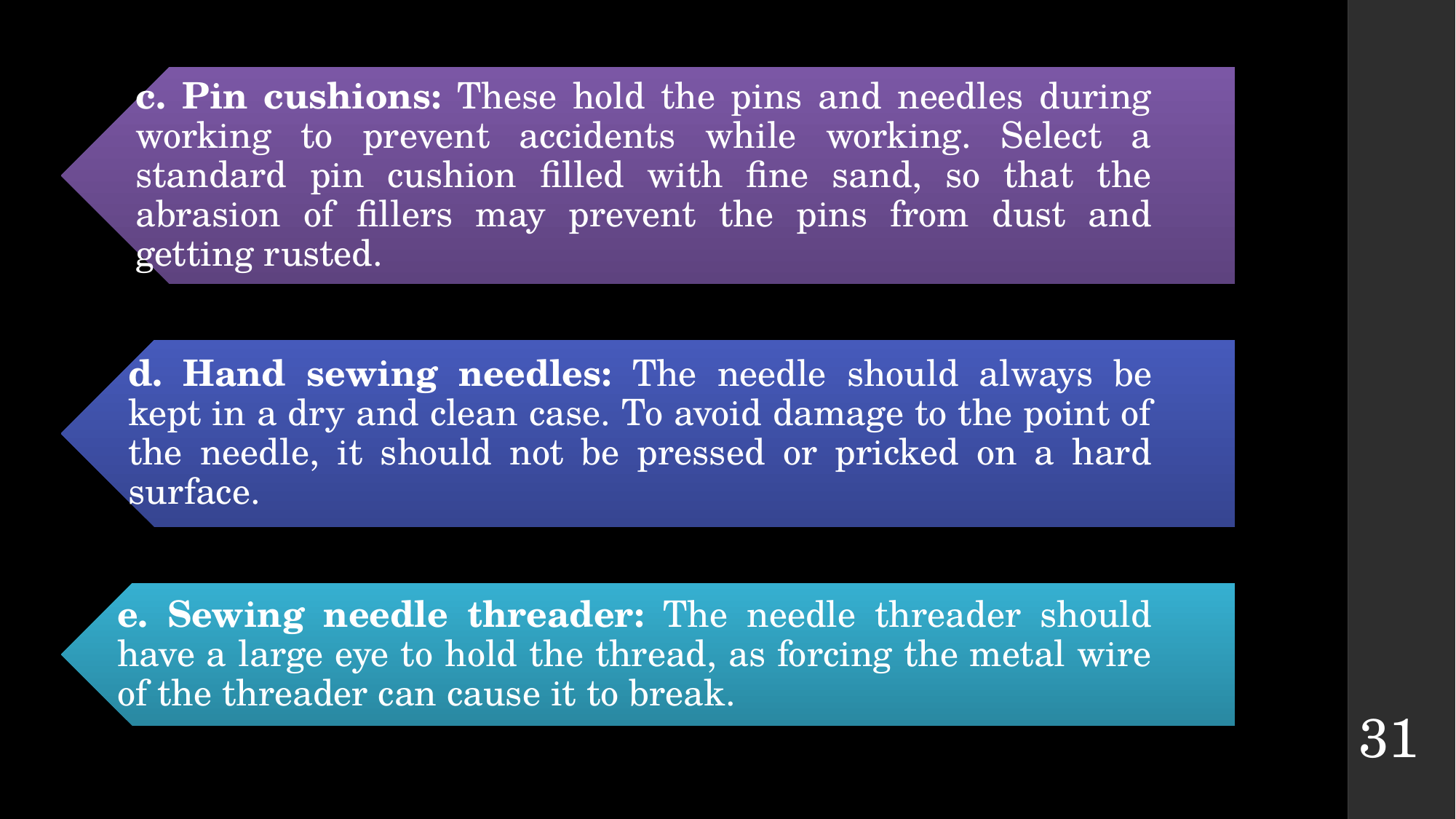

c. Pin cushions: These hold the pins and needles during working to prevent accidents while working. Select a standard pin cushion filled with fine sand, so that the abrasion of fillers may prevent the pins from dust and getting rusted.
d. Hand sewing needles: The needle should always be kept in a dry and clean case. To avoid damage to the point of the needle, it should not be pressed or pricked on a hard surface.
e. Sewing needle threader: The needle threader should have a large eye to hold the thread, as forcing the metal wire of the threader can cause it to break.
31